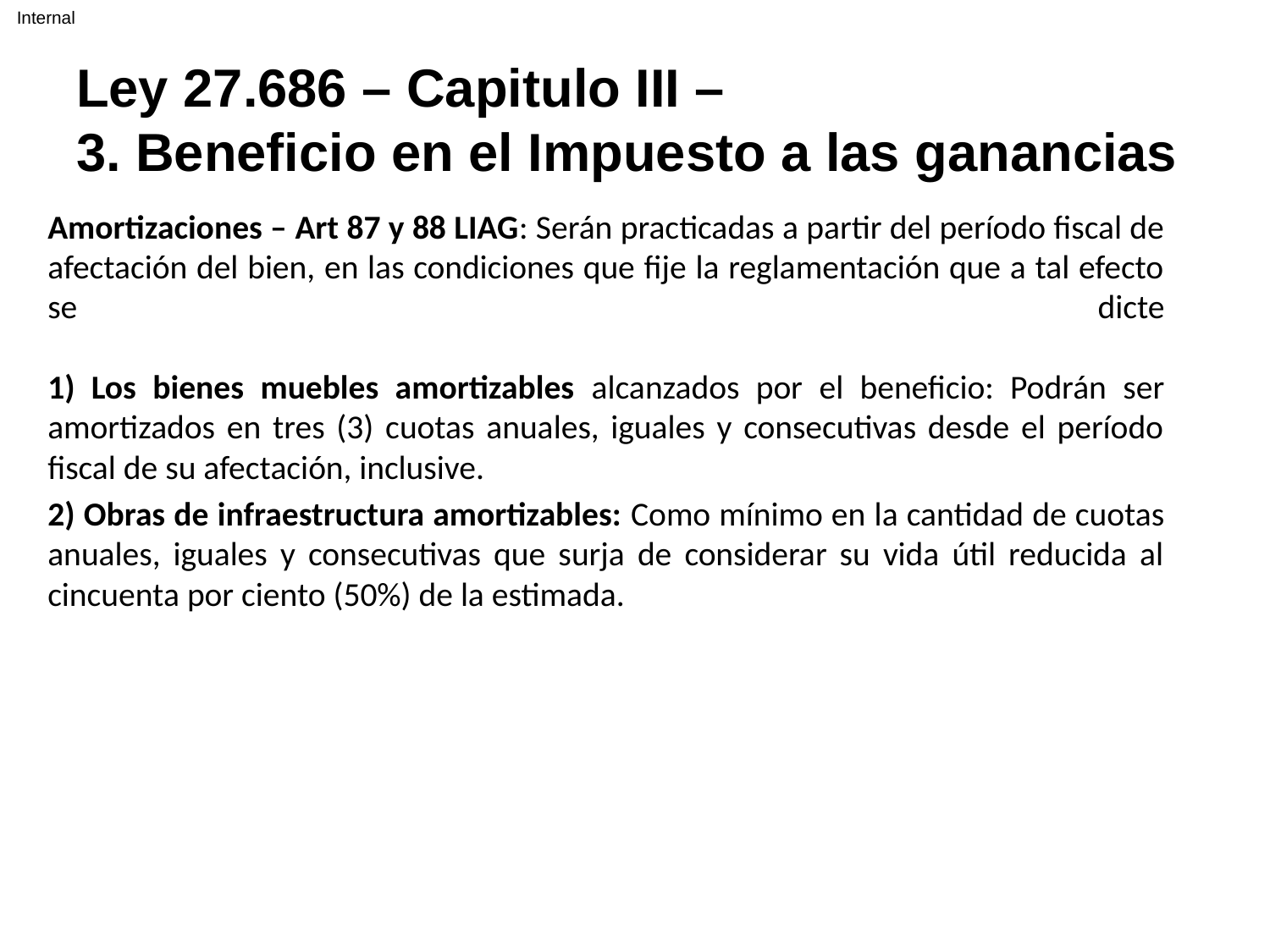

# Ley 27.686 – Capitulo III – 3. Beneficio en el Impuesto a las ganancias
Amortizaciones – Art 87 y 88 LIAG: Serán practicadas a partir del período fiscal de afectación del bien, en las condiciones que fije la reglamentación que a tal efecto se dicte
1) Los bienes muebles amortizables alcanzados por el beneficio: Podrán ser amortizados en tres (3) cuotas anuales, iguales y consecutivas desde el período fiscal de su afectación, inclusive.
2) Obras de infraestructura amortizables: Como mínimo en la cantidad de cuotas anuales, iguales y consecutivas que surja de considerar su vida útil reducida al cincuenta por ciento (50%) de la estimada.